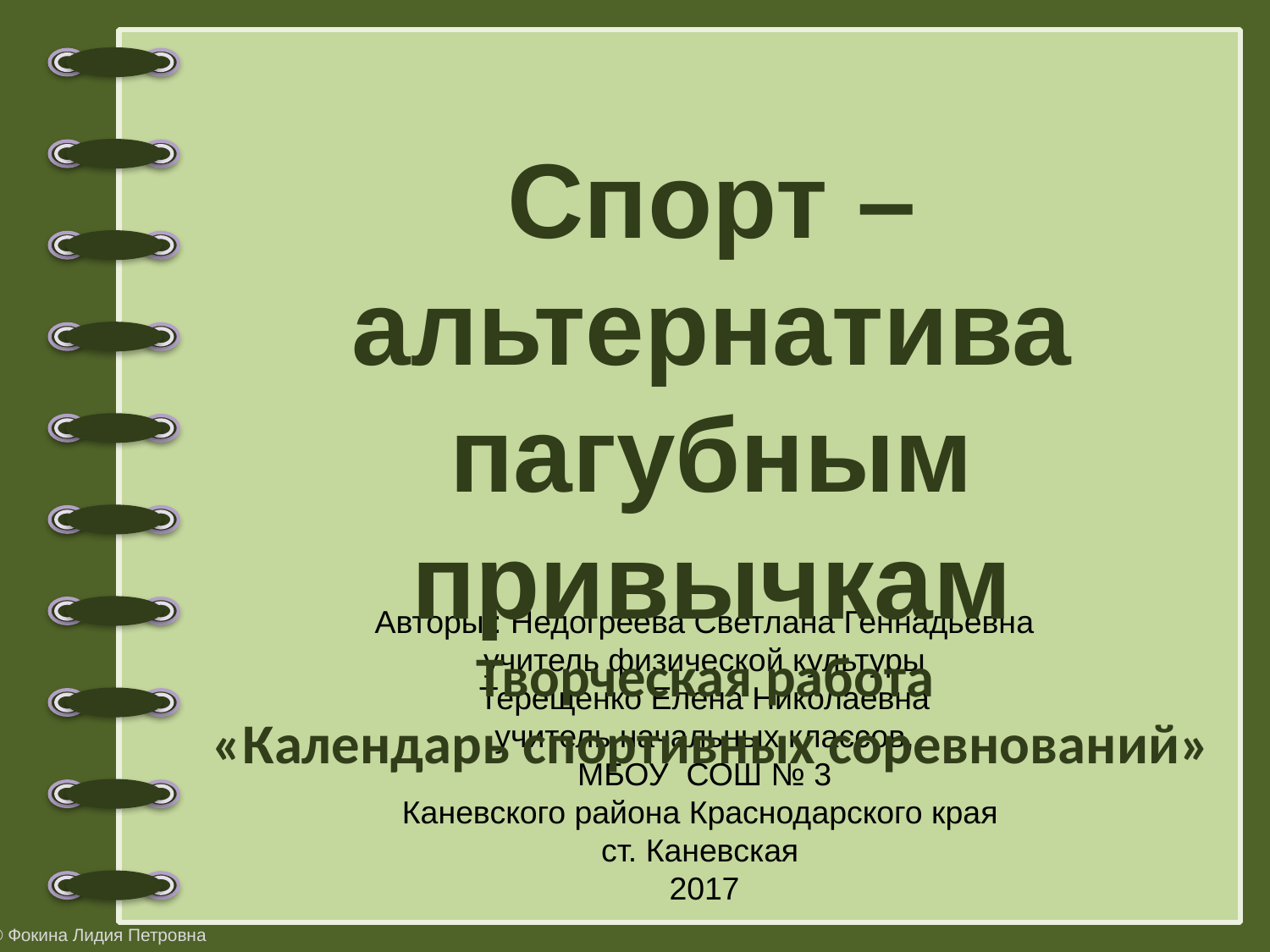

Спорт – альтернатива пагубным привычкам
Творческая работа
«Календарь спортивных соревнований»

Авторы : Недогреева Светлана Геннадьевна
учитель физической культуры
Терещенко Елена Николаевна
учитель начальных классов,
МБОУ  СОШ № 3
Каневского района Краснодарского края
ст. Каневская
2017